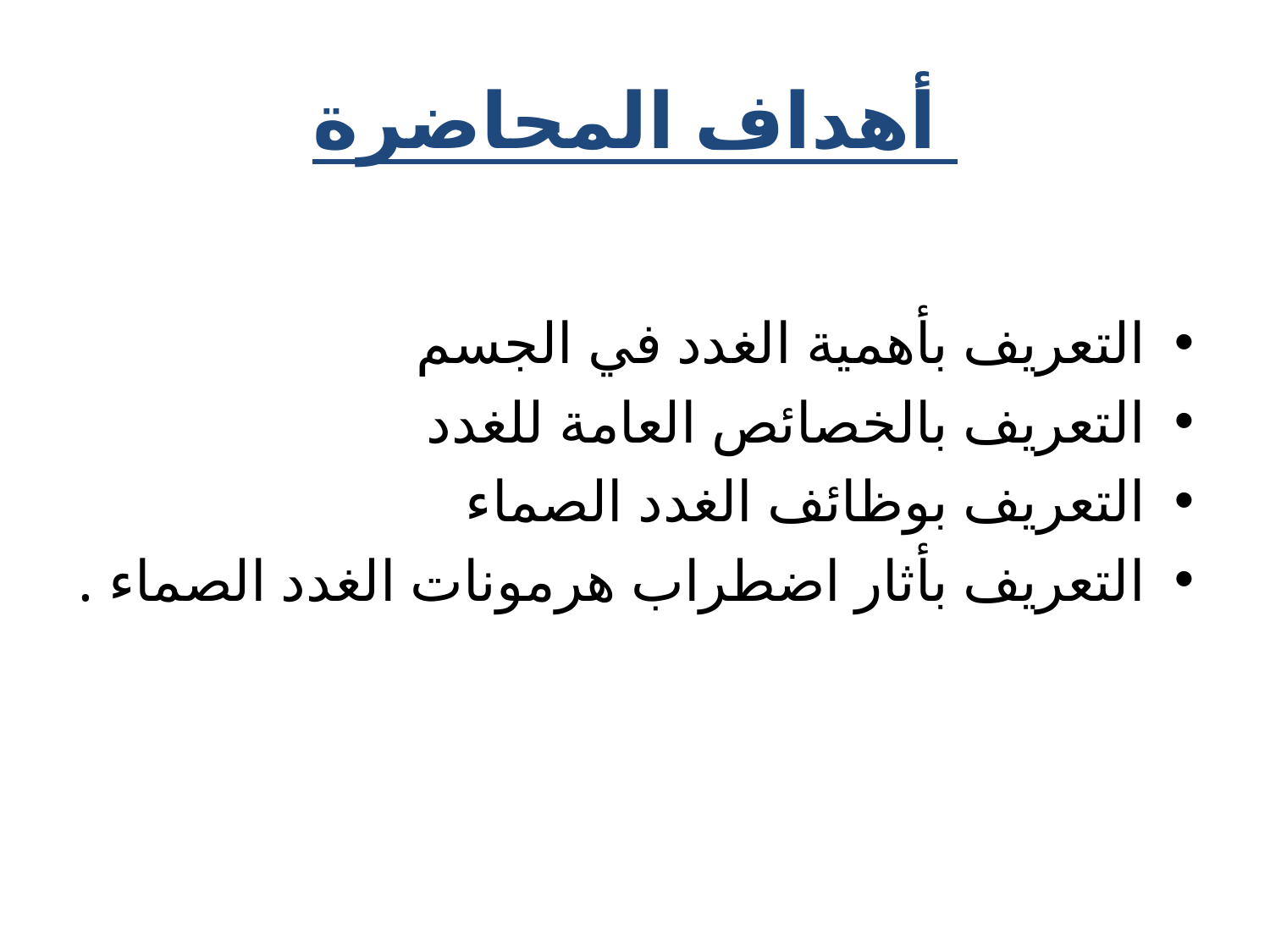

# أهداف المحاضرة

التعريف بأهمية الغدد في الجسم
التعريف بالخصائص العامة للغدد
التعريف بوظائف الغدد الصماء
التعريف بأثار اضطراب هرمونات الغدد الصماء .